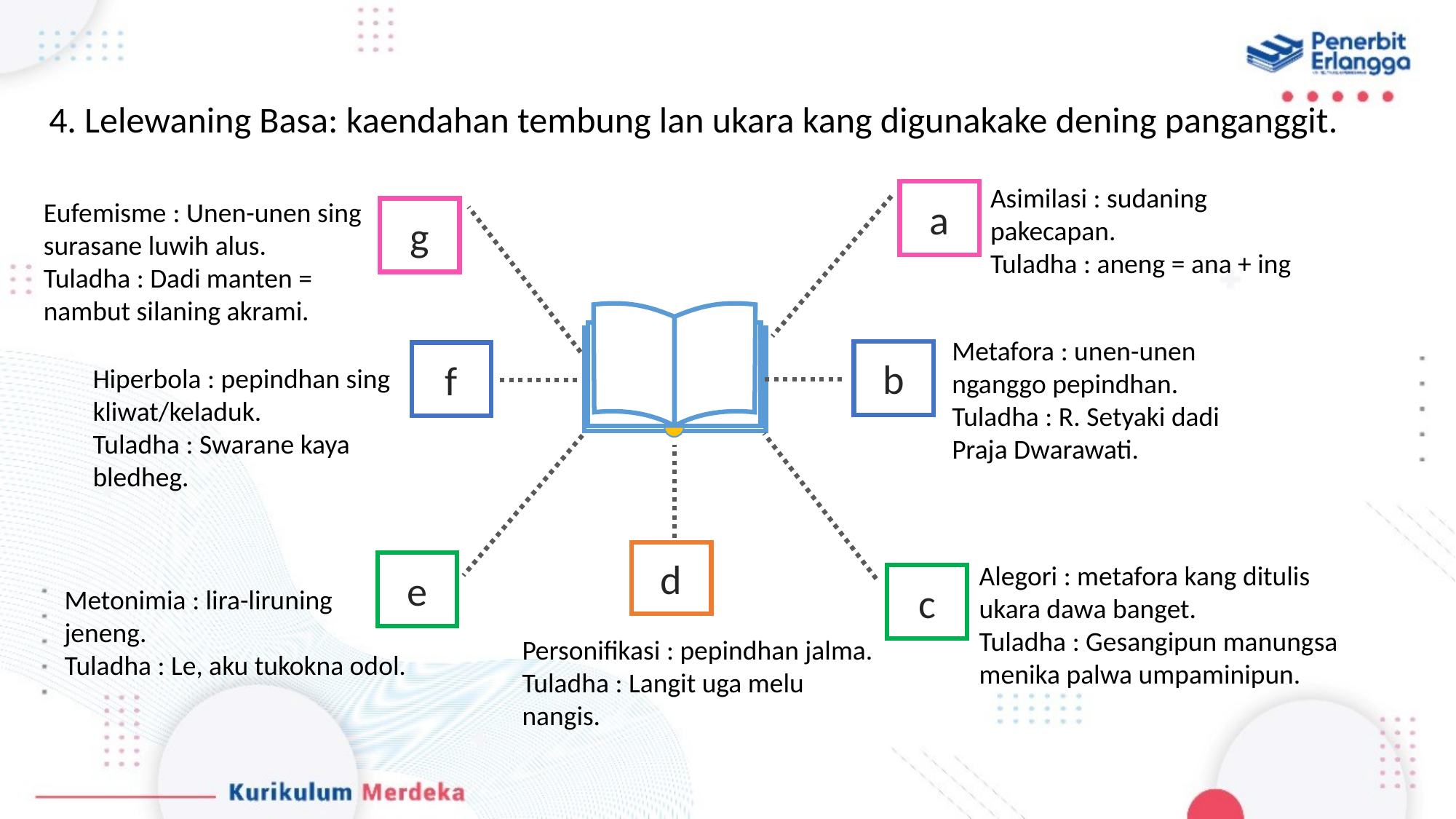

4. Lelewaning Basa: kaendahan tembung lan ukara kang digunakake dening panganggit.

Asimilasi : sudaning pakecapan.
Tuladha : aneng = ana + ing
a
Eufemisme : Unen-unen sing surasane luwih alus.
Tuladha : Dadi manten = nambut silaning akrami.
g

Metafora : unen-unen nganggo pepindhan.
Tuladha : R. Setyaki dadi Praja Dwarawati.
b
f
Hiperbola : pepindhan sing kliwat/keladuk.
Tuladha : Swarane kaya bledheg.
d
e
Alegori : metafora kang ditulis ukara dawa banget.
Tuladha : Gesangipun manungsa menika palwa umpaminipun.
c
Metonimia : lira-liruning jeneng.
Tuladha : Le, aku tukokna odol.
Personifikasi : pepindhan jalma.
Tuladha : Langit uga melu nangis.